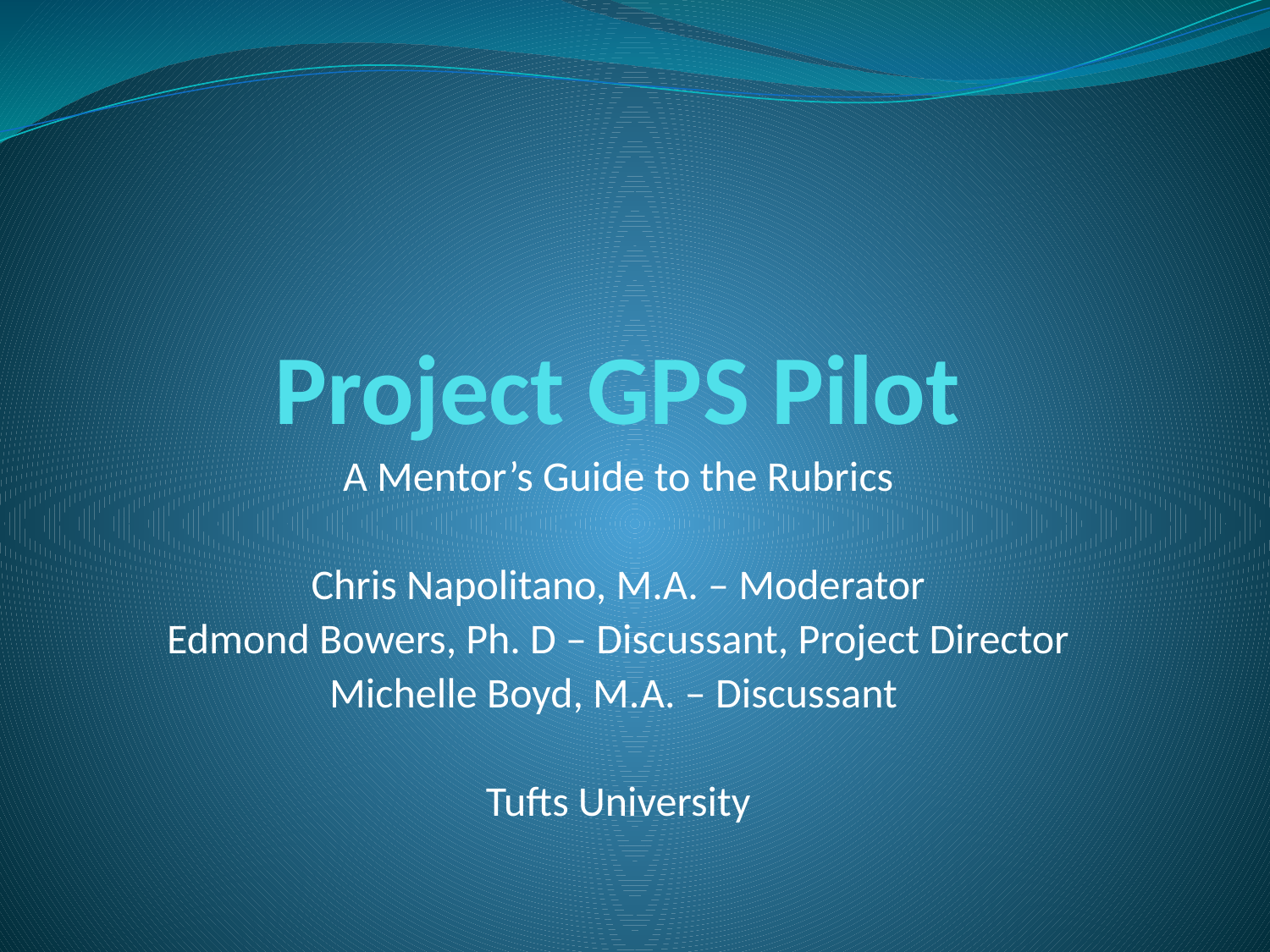

# Project GPS Pilot
A Mentor’s Guide to the Rubrics

Chris Napolitano, M.A. – Moderator
Edmond Bowers, Ph. D – Discussant, Project Director
Michelle Boyd, M.A. – Discussant

Tufts University